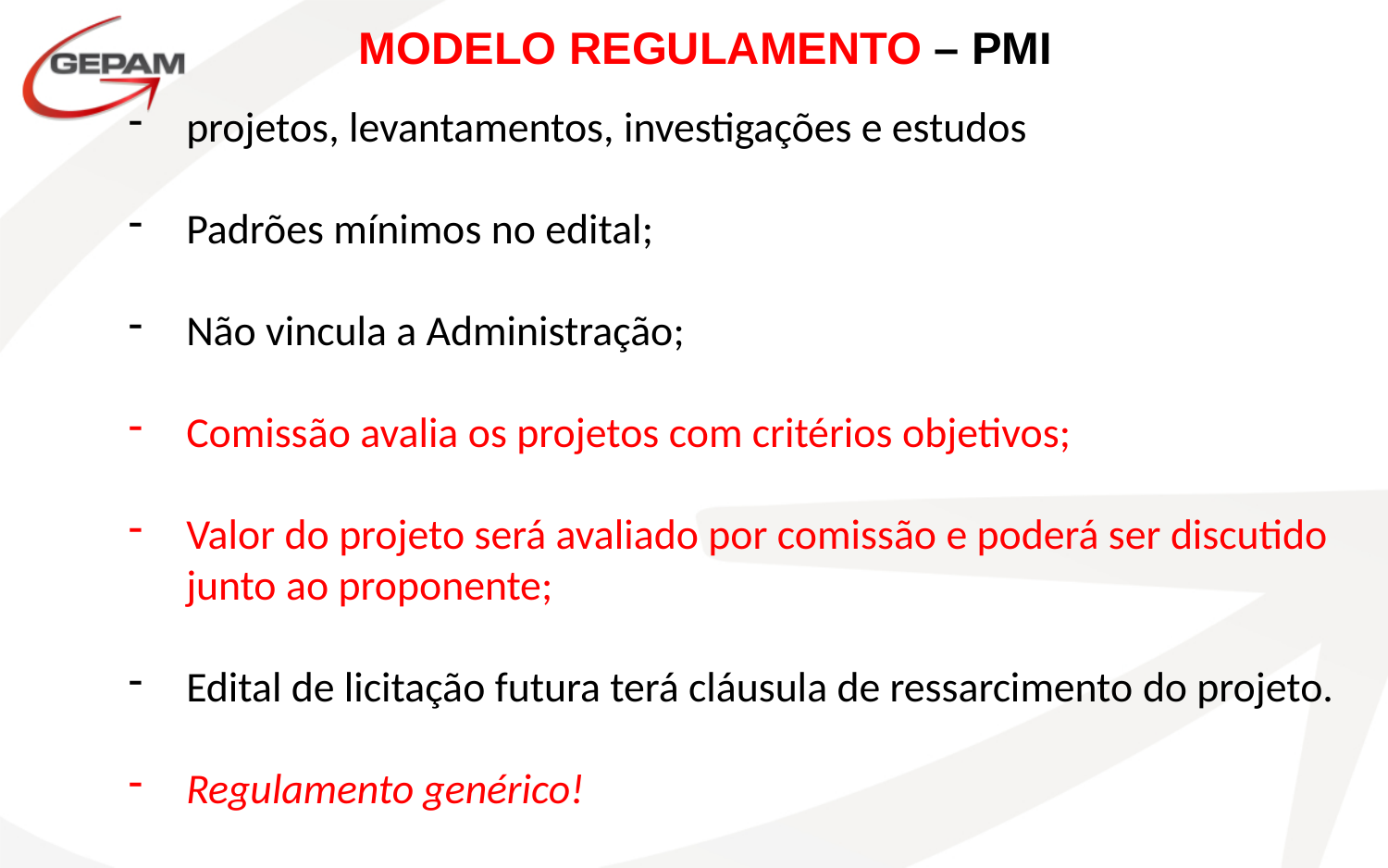

MODELO REGULAMENTO – PMI
projetos, levantamentos, investigações e estudos

Padrões mínimos no edital;

Não vincula a Administração;

Comissão avalia os projetos com critérios objetivos;

Valor do projeto será avaliado por comissão e poderá ser discutido junto ao proponente;

Edital de licitação futura terá cláusula de ressarcimento do projeto.

Regulamento genérico!